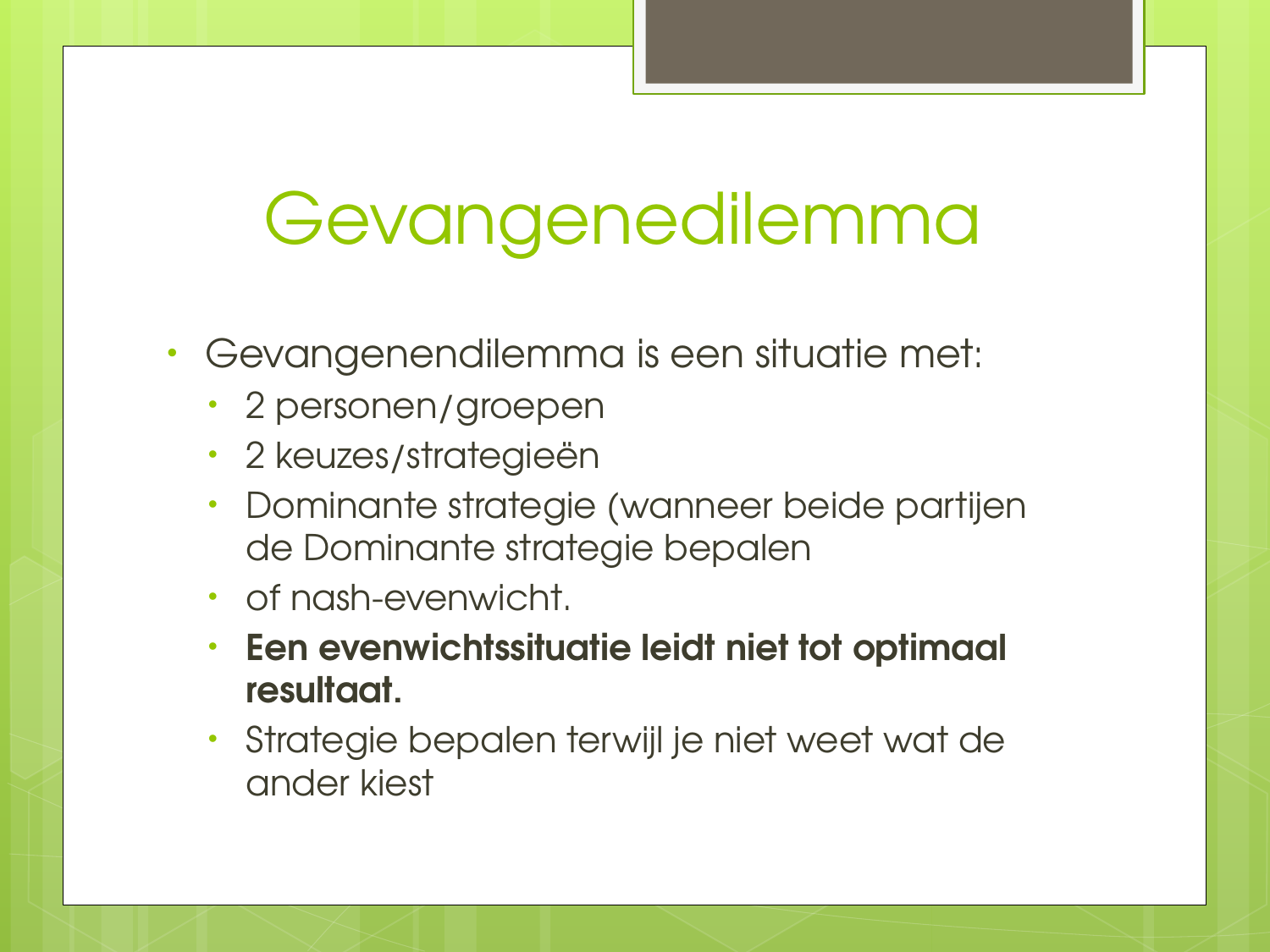

# Gevangenedilemma
Gevangenendilemma is een situatie met:
2 personen/groepen
2 keuzes/strategieën
Dominante strategie (wanneer beide partijen de Dominante strategie bepalen
of nash-evenwicht.
Een evenwichtssituatie leidt niet tot optimaal resultaat.
Strategie bepalen terwijl je niet weet wat de ander kiest